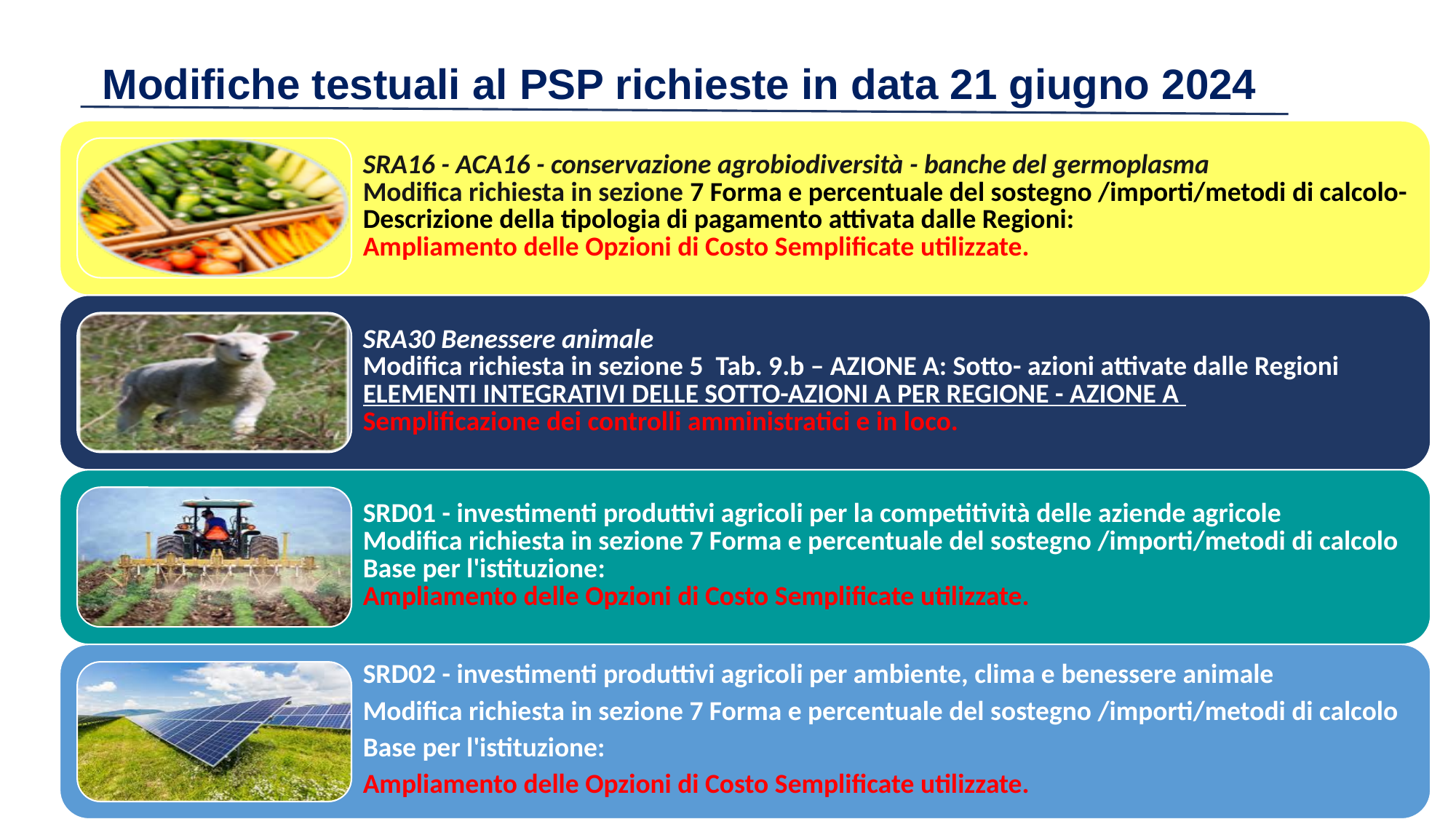

Modifiche testuali al PSP richieste in data 21 giugno 2024
SRA16 - ACA16 - conservazione agrobiodiversità - banche del germoplasma
Modifica richiesta in sezione 7 Forma e percentuale del sostegno /importi/metodi di calcolo-
Descrizione della tipologia di pagamento attivata dalle Regioni:
Ampliamento delle Opzioni di Costo Semplificate utilizzate.
Semplificazione dei controlli amministratici e in loco.
Modifica richiesta in sezione 7 Forma e percentuale del sostegno /importi/metodi di calcolo
Base per l'istituzione:
Ampliamento delle Opzioni di Costo Semplificate utilizzate.
SRD02 - investimenti produttivi agricoli per ambiente, clima e benessere animale
Modifica richiesta in sezione 7 Forma e percentuale del sostegno /importi/metodi di calcolo
Base per l'istituzione:
Ampliamento delle Opzioni di Costo Semplificate utilizzate.
Correzione di un mero errore materiale: la deroga di 2 UBA per i piccoli allevamenti, in relazione alla percentuale di tolleranza ordinaria (10%) deve essere applicata alle consistenze fino a 20 UBA per evitare un trattamento differenziato (e penalizzante) per gli allevamenti con UBA >10 e fino a 20, rispetto a quelli con consistenza fino a 10 UBA.